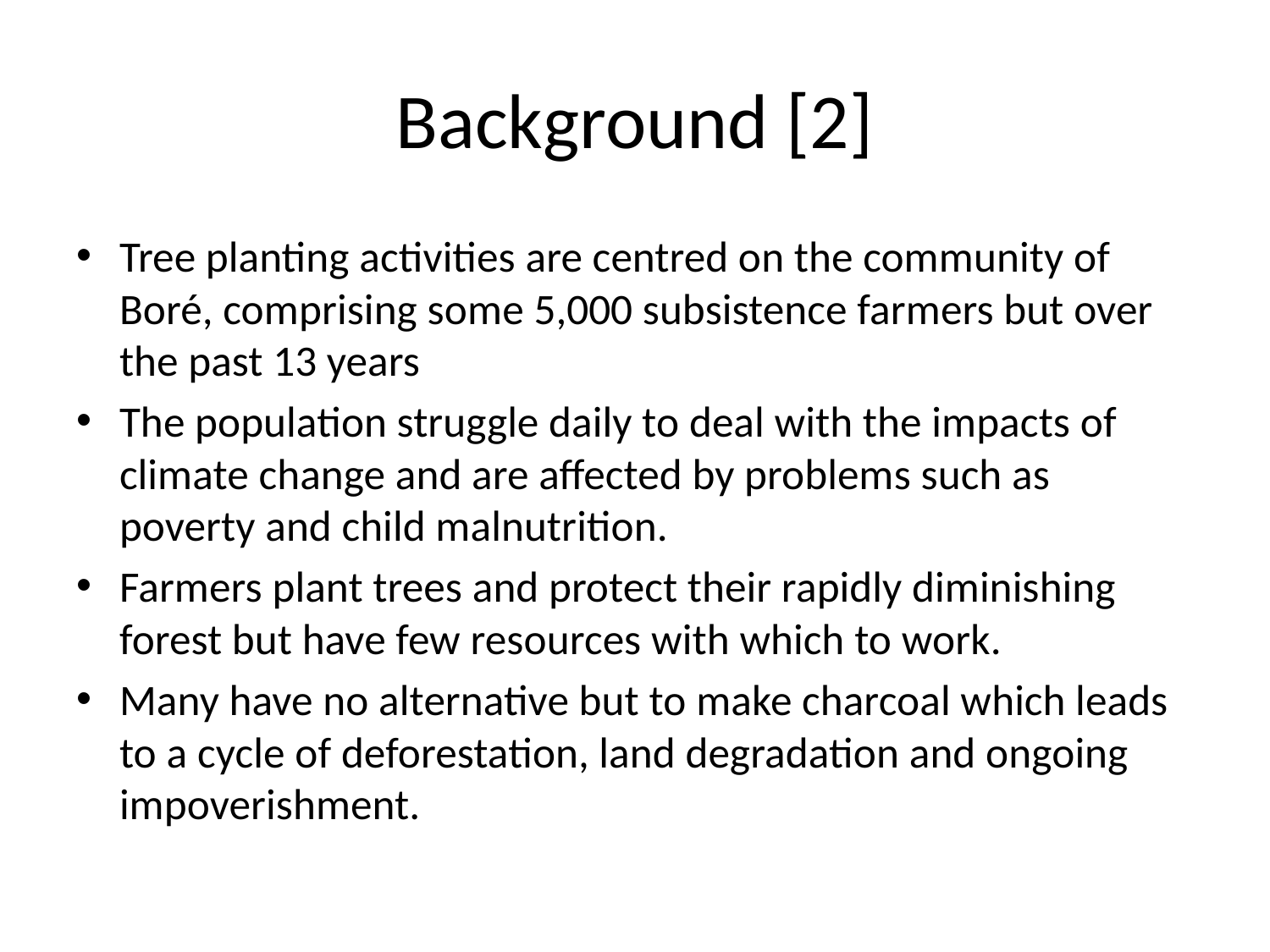

# Background [2]
Tree planting activities are centred on the community of Boré, comprising some 5,000 subsistence farmers but over the past 13 years
The population struggle daily to deal with the impacts of climate change and are affected by problems such as poverty and child malnutrition.
Farmers plant trees and protect their rapidly diminishing forest but have few resources with which to work.
Many have no alternative but to make charcoal which leads to a cycle of deforestation, land degradation and ongoing impoverishment.